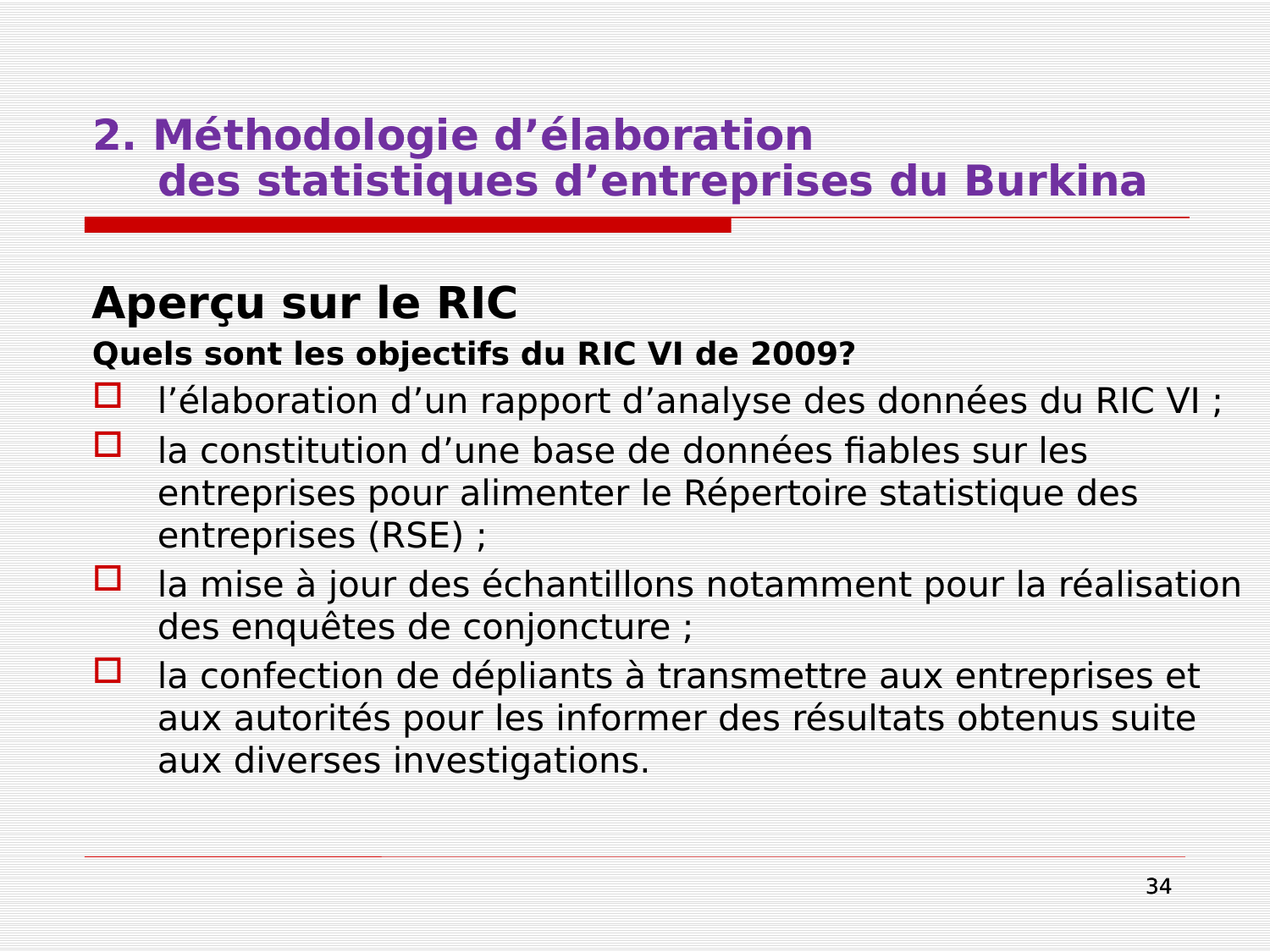

# 2. Méthodologie d’élaboration des statistiques d’entreprises du Burkina
Aperçu sur le RIC
Quels sont les objectifs du RIC VI de 2009?
l’élaboration d’un rapport d’analyse des données du RIC VI ;
la constitution d’une base de données fiables sur les entreprises pour alimenter le Répertoire statistique des entreprises (RSE) ;
la mise à jour des échantillons notamment pour la réalisation des enquêtes de conjoncture ;
la confection de dépliants à transmettre aux entreprises et aux autorités pour les informer des résultats obtenus suite aux diverses investigations.

34
34